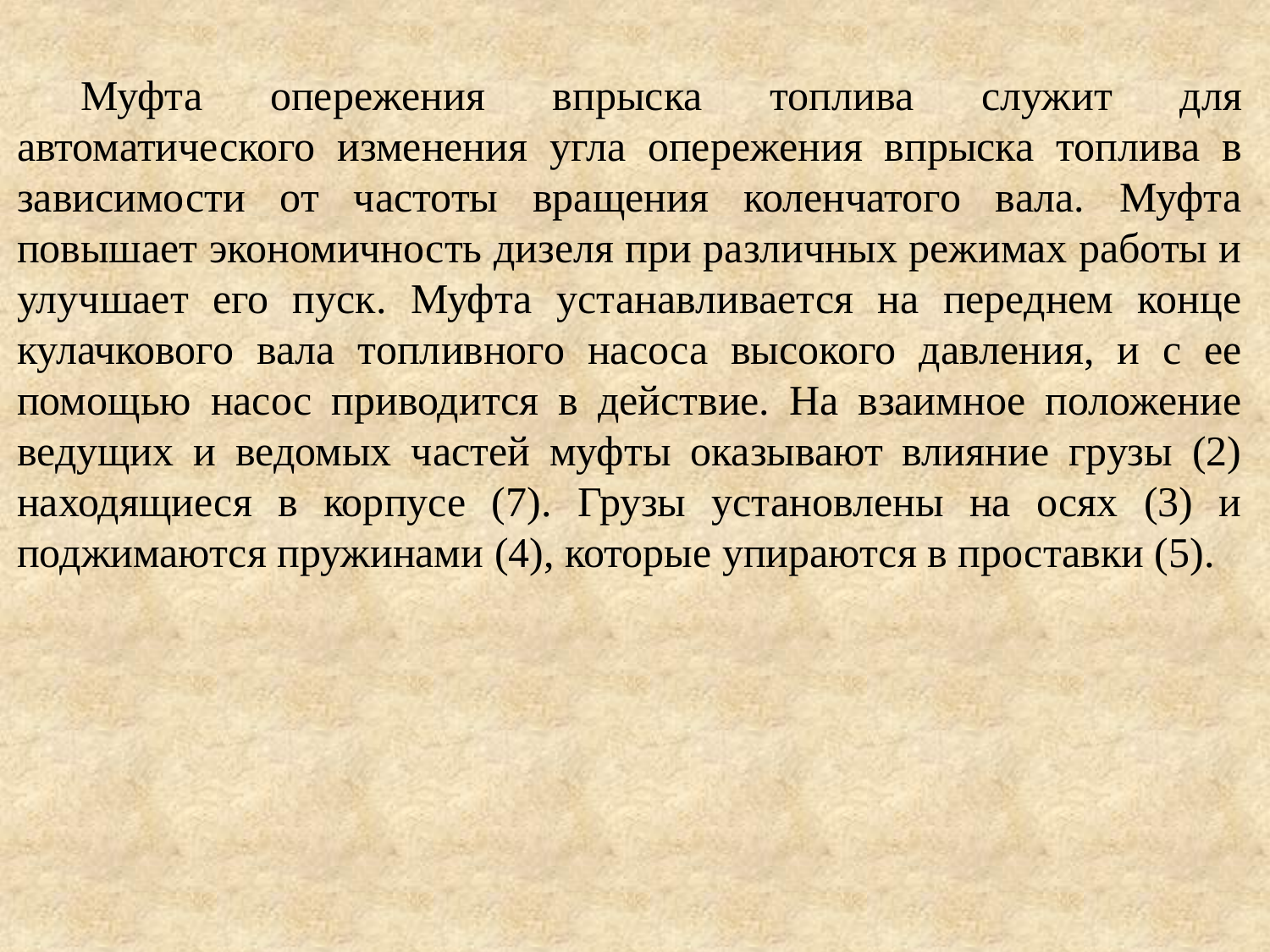

Муфта опережения впрыска топлива служит для автоматического изменения угла опережения впрыска топлива в зависимости от частоты вращения коленчатого вала. Муфта повышает экономичность дизеля при различных режимах работы и улучшает его пуск. Муфта устанавливается на переднем конце кулачкового вала топливного насоса высокого давления, и с ее помощью насос приводится в действие. На взаимное положение ведущих и ведомых частей муфты оказывают влияние грузы (2) находящиеся в корпусе (7). Грузы установлены на осях (3) и поджимаются пружинами (4), которые упираются в проставки (5).